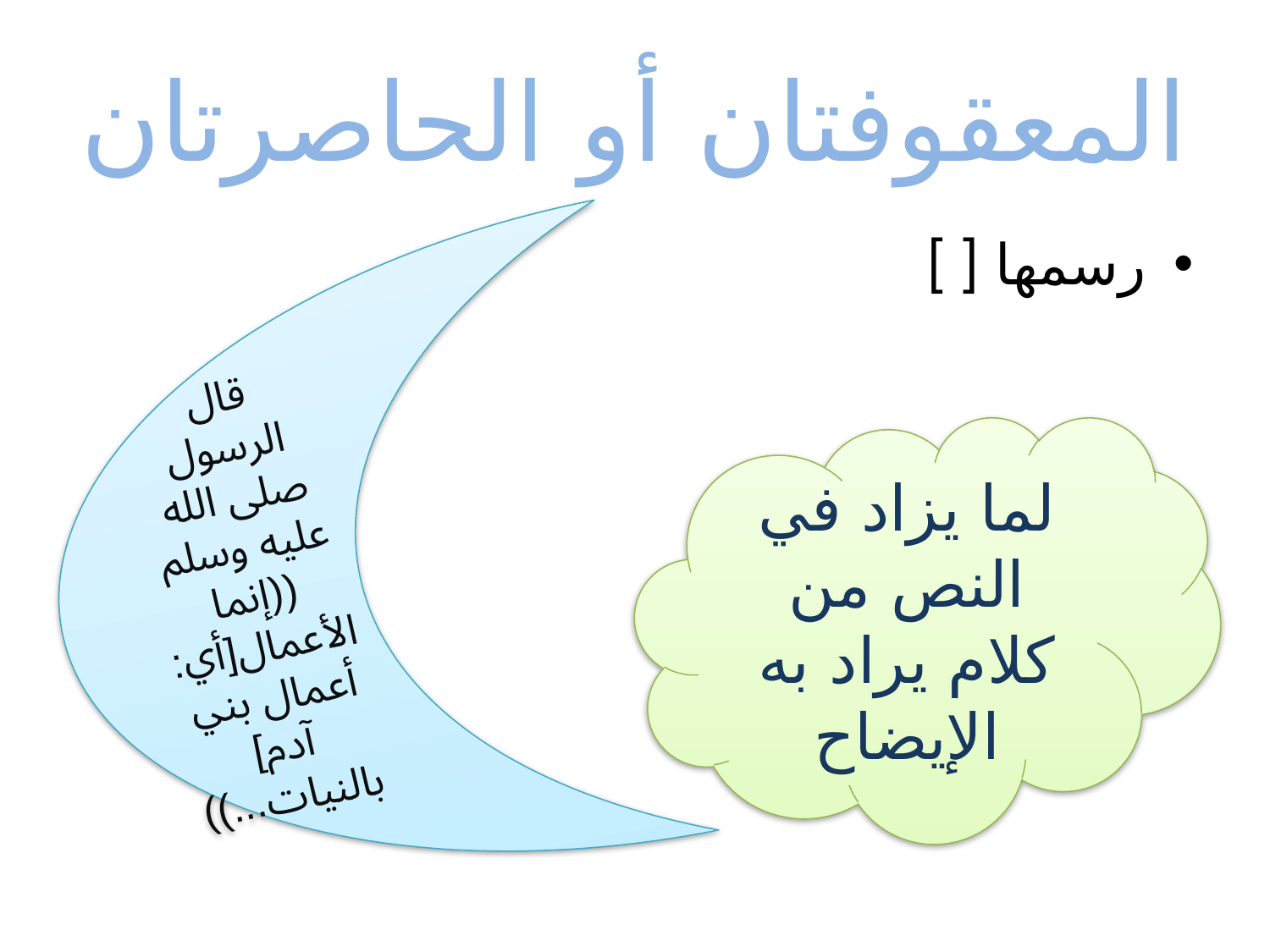

# المعقوفتان أو الحاصرتان
رسمها [ ]

قال الرسول صلى الله عليه وسلم ((إنما الأعمال[أي:
أعمال بني آدم] بالنيات...))
لما يزاد في النص من كلام يراد به الإيضاح